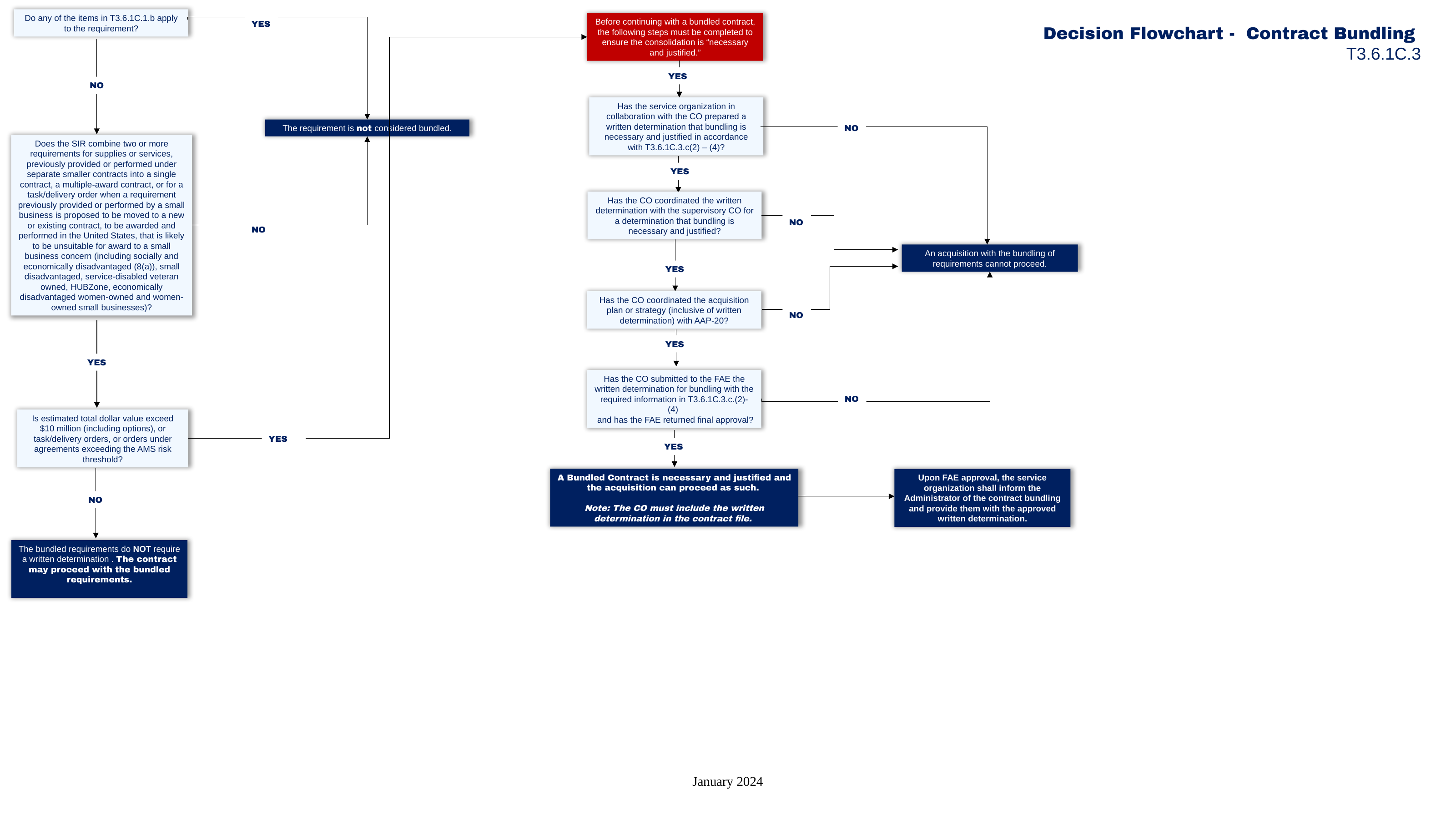

Do any of the items in T3.6.1C.1.b apply to the requirement?
Before continuing with a bundled contract, the following steps must be completed to ensure the consolidation is “necessary and justified.”
YES
Decision Flowchart -  Contract Bundling
T3.6.1C.3
YES
NO
Has the service organization in collaboration with the CO prepared a written determination that bundling is necessary and justified in accordance with T3.6.1C.3.c(2) – (4)?
NO
The requirement is not considered bundled.
Does the SIR combine two or more requirements for supplies or services, previously provided or performed under separate smaller contracts into a single contract, a multiple-award contract, or for a task/delivery order when a requirement previously provided or performed by a small business is proposed to be moved to a new or existing contract, to be awarded and performed in the United States, that is likely to be unsuitable for award to a small business concern (including socially and economically disadvantaged (8(a)), small disadvantaged, service-disabled veteran owned, HUBZone, economically disadvantaged women-owned and women-owned small businesses)?
AMS Quarterly Update
YES
July 2021
Has the CO coordinated the written determination with the supervisory CO for a determination that bundling is necessary and justified?
NO
NO
An acquisition with the bundling of requirements cannot proceed.
YES
27
Has the CO coordinated the acquisition plan or strategy (inclusive of written determination) with AAP-20?
NO
YES
YES
Has the CO submitted to the FAE the written determination for bundling with the required information in T3.6.1C.3.c.(2)-(4)
 and has the FAE returned final approval?
NO
Is estimated total dollar value exceed $10 million (including options), or task/delivery orders, or orders under agreements exceeding the AMS risk threshold?
YES
YES
A Bundled Contract is necessary and justified and the acquisition can proceed as such.

Note: The CO must include the written determination in the contract file.
Upon FAE approval, the service organization shall inform the Administrator of the contract bundling and provide them with the approved written determination.
NO
The bundled requirements do NOT require a written determination . The contract may proceed with the bundled requirements.

Note 1: Bundled Contracts are a subset of Consolidated Contracts. Thus, all Bundled Contracts are inherently consolidated. A contract goes from being simply consolidated to also being bundled when the original contract that is being consolidated was previously suitable for small business but now will no longer be.

Note 2:  Notwithstanding T3.6.1.C3.c.(2)-(4), the FAE may determine that bundling is necessary and justified.
January 2024